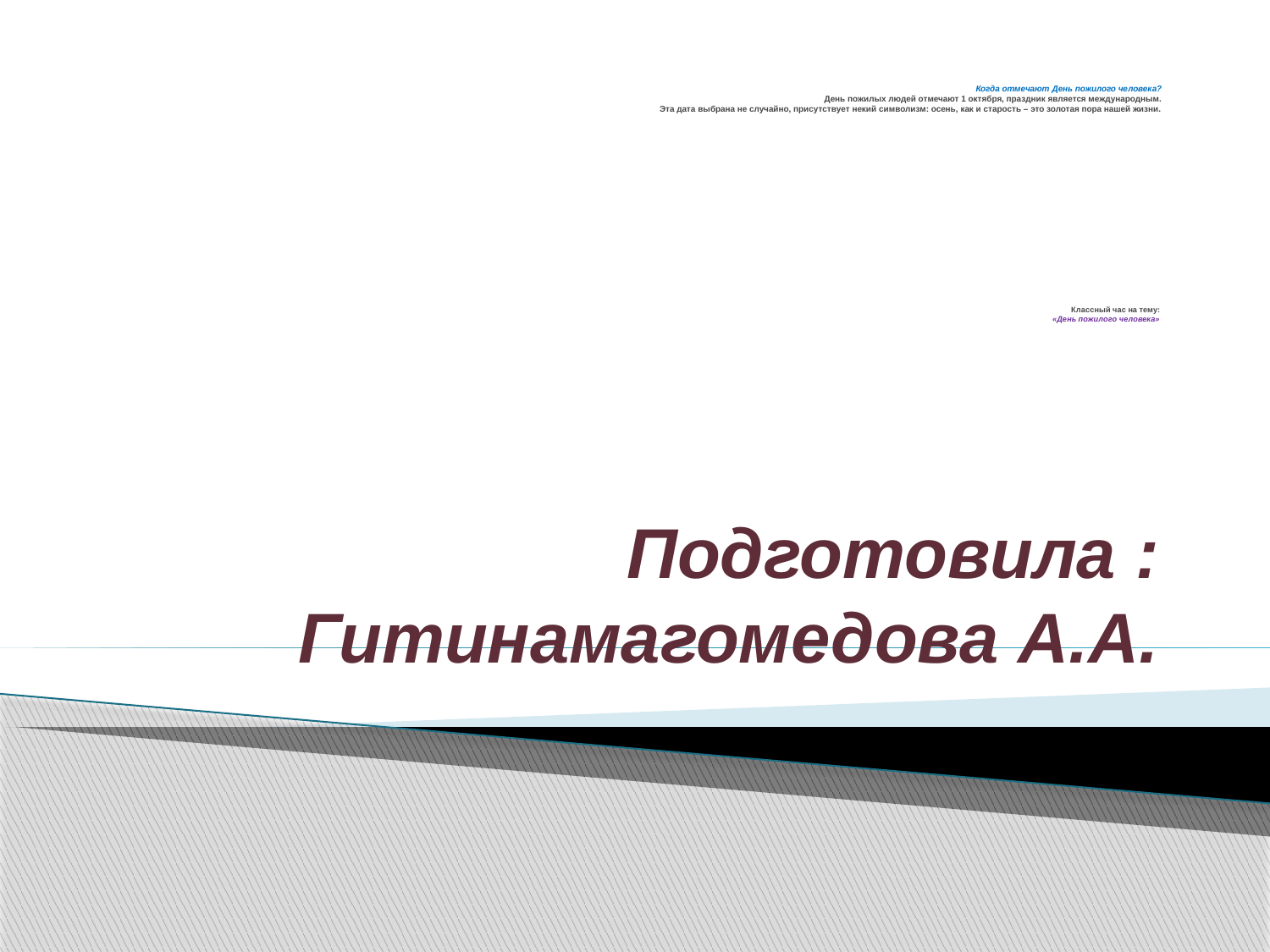

# Когда отмечают День пожилого человека? День пожилых людей отмечают 1 октября, праздник является международным. Эта дата выбрана не случайно, присутствует некий символизм: осень, как и старость – это золотая пора нашей жизни. Классный час на тему: «День пожилого человека»
Подготовила : Гитинамагомедова А.А.